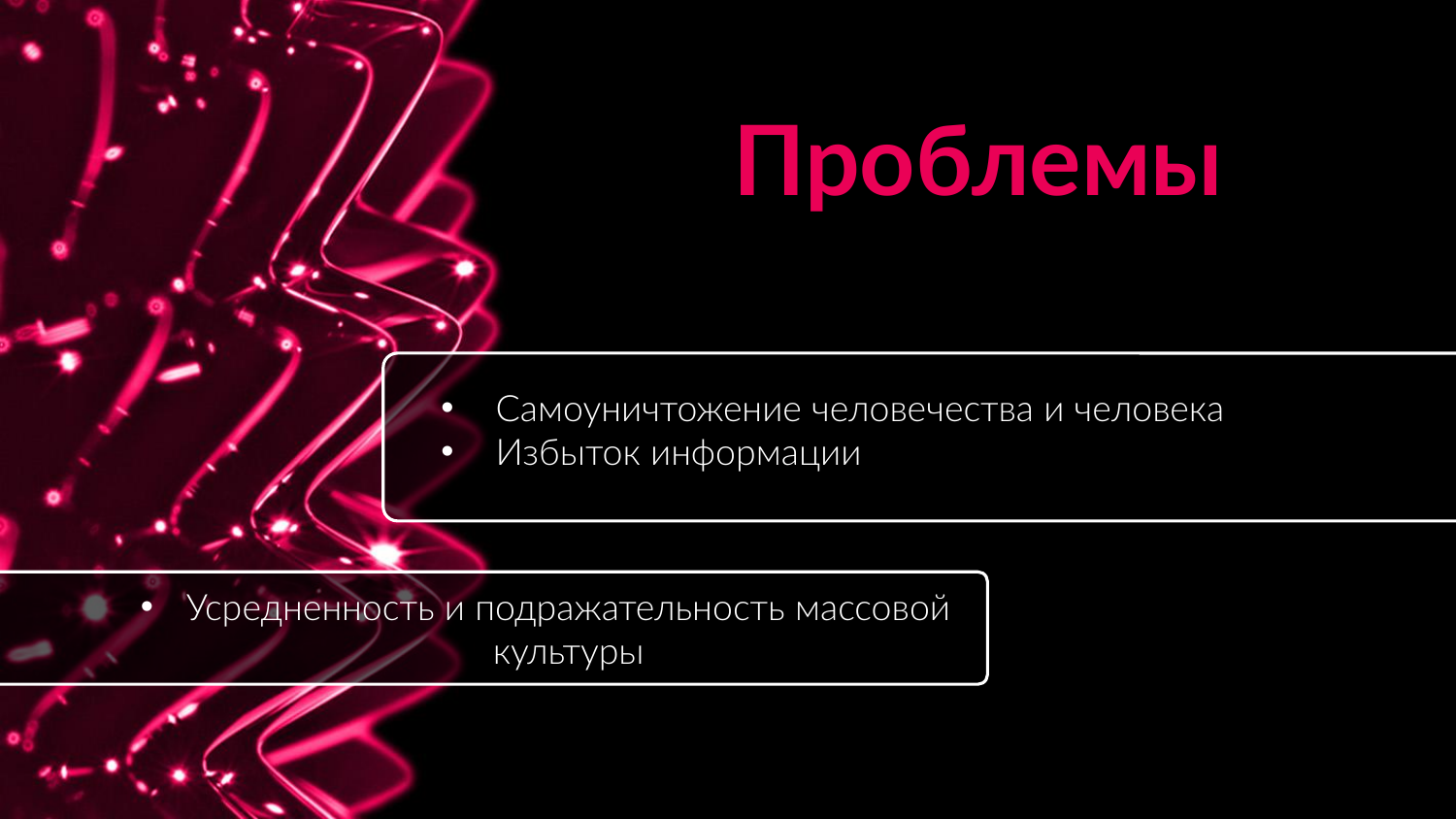

Проблемы

Самоуничтожение человечества и человека
Избыток информации

Усредненность и подражательность массовой культуры